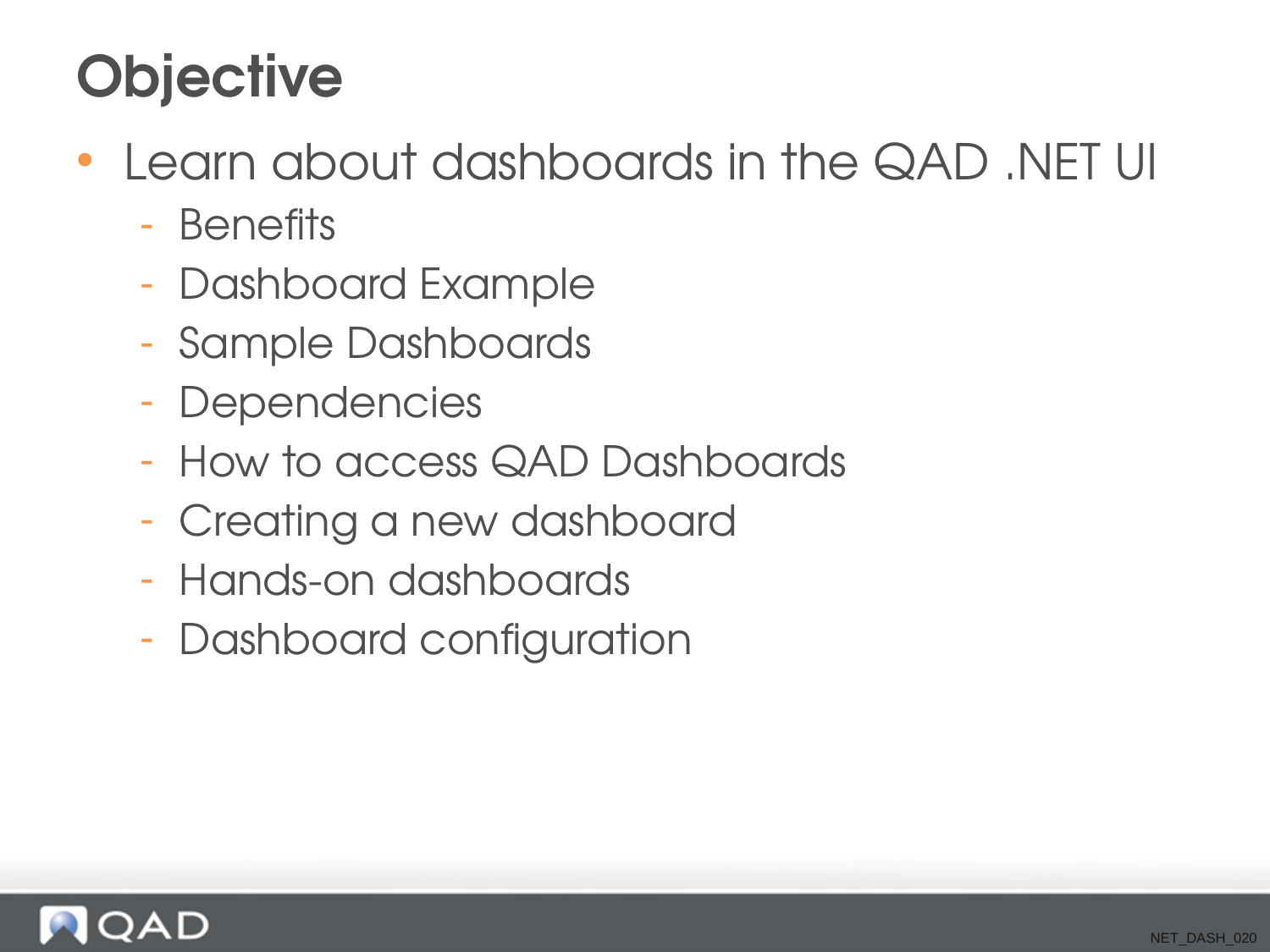

# Objective
Learn about dashboards in the QAD .NET UI
Benefits
Dashboard Example
Sample Dashboards
Dependencies
How to access QAD Dashboards
Creating a new dashboard
Hands-on dashboards
Dashboard configuration

NET_DASH_020